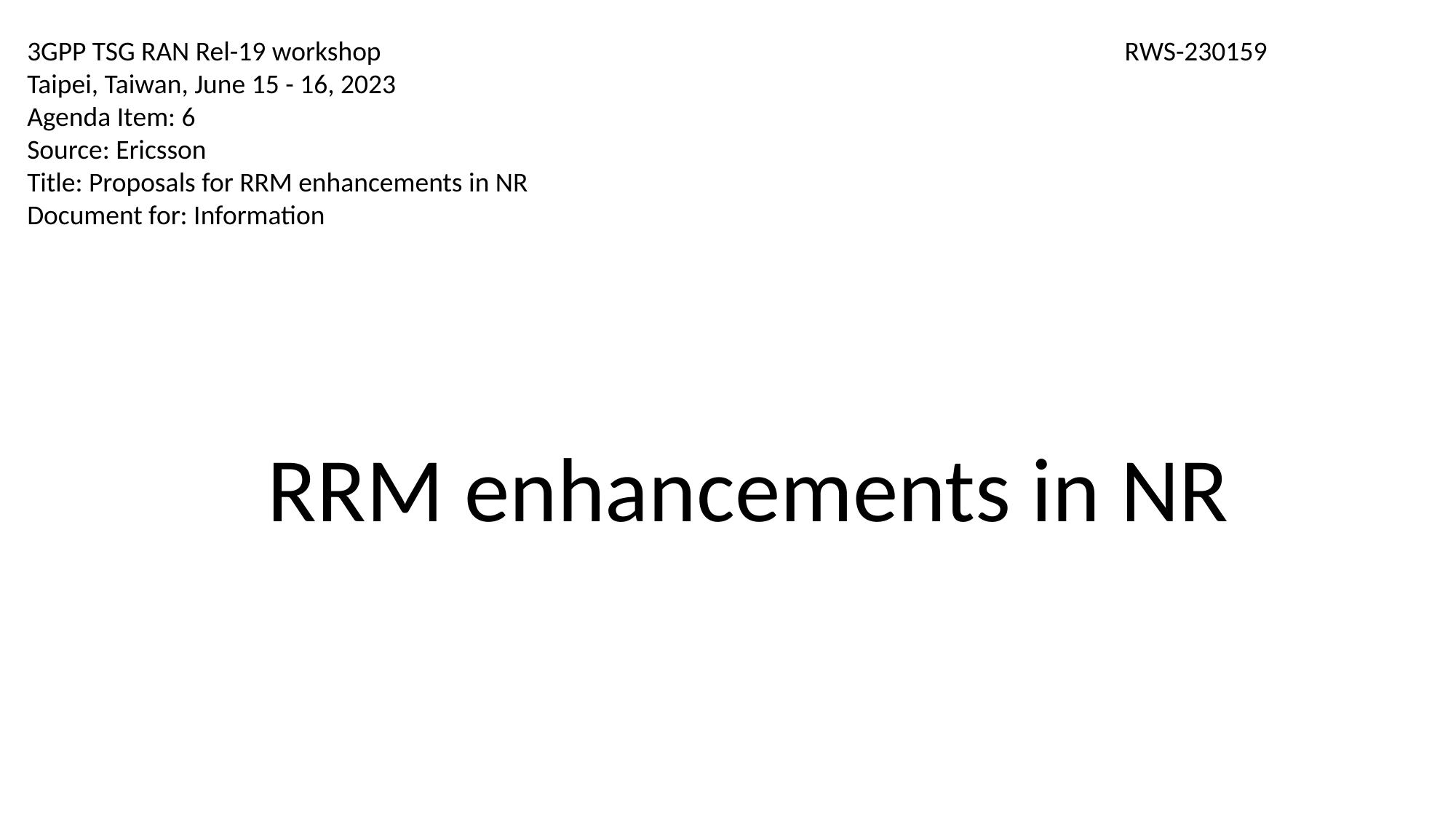

3GPP TSG RAN Rel-19 workshop							 RWS-230159
Taipei, Taiwan, June 15 - 16, 2023
Agenda Item: 6
Source: Ericsson
Title: Proposals for RRM enhancements in NR
Document for: Information
# RRM enhancements in NR